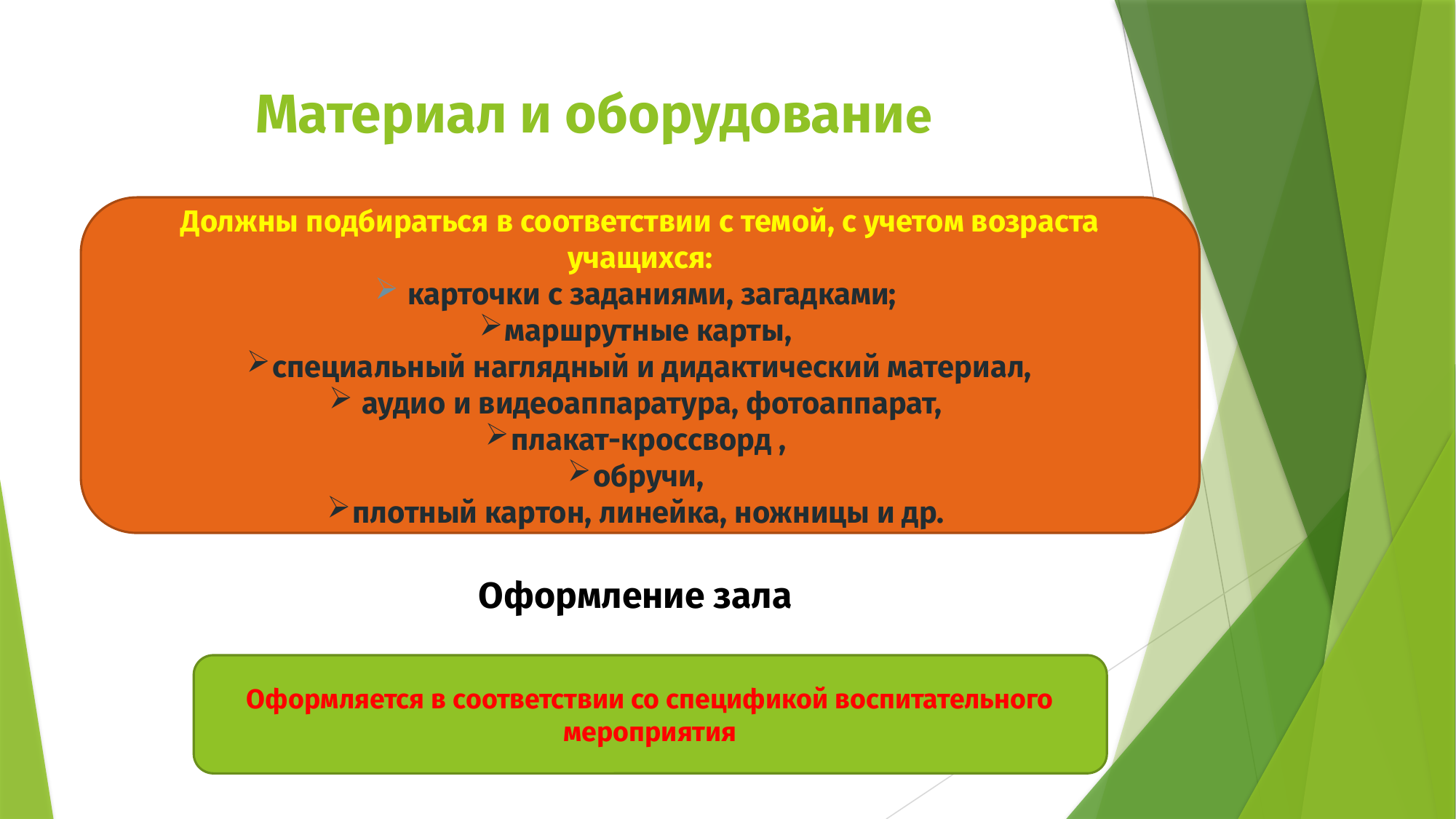

# Материал и оборудование
Должны подбираться в соответствии с темой, с учетом возраста учащихся:
 карточки с заданиями, загадками;
маршрутные карты,
специальный наглядный и дидактический материал,
 аудио и видеоаппаратура, фотоаппарат,
плакат-кроссворд ,
обручи,
плотный картон, линейка, ножницы и др.
Оформление зала
Оформляется в соответствии со спецификой воспитательного мероприятия